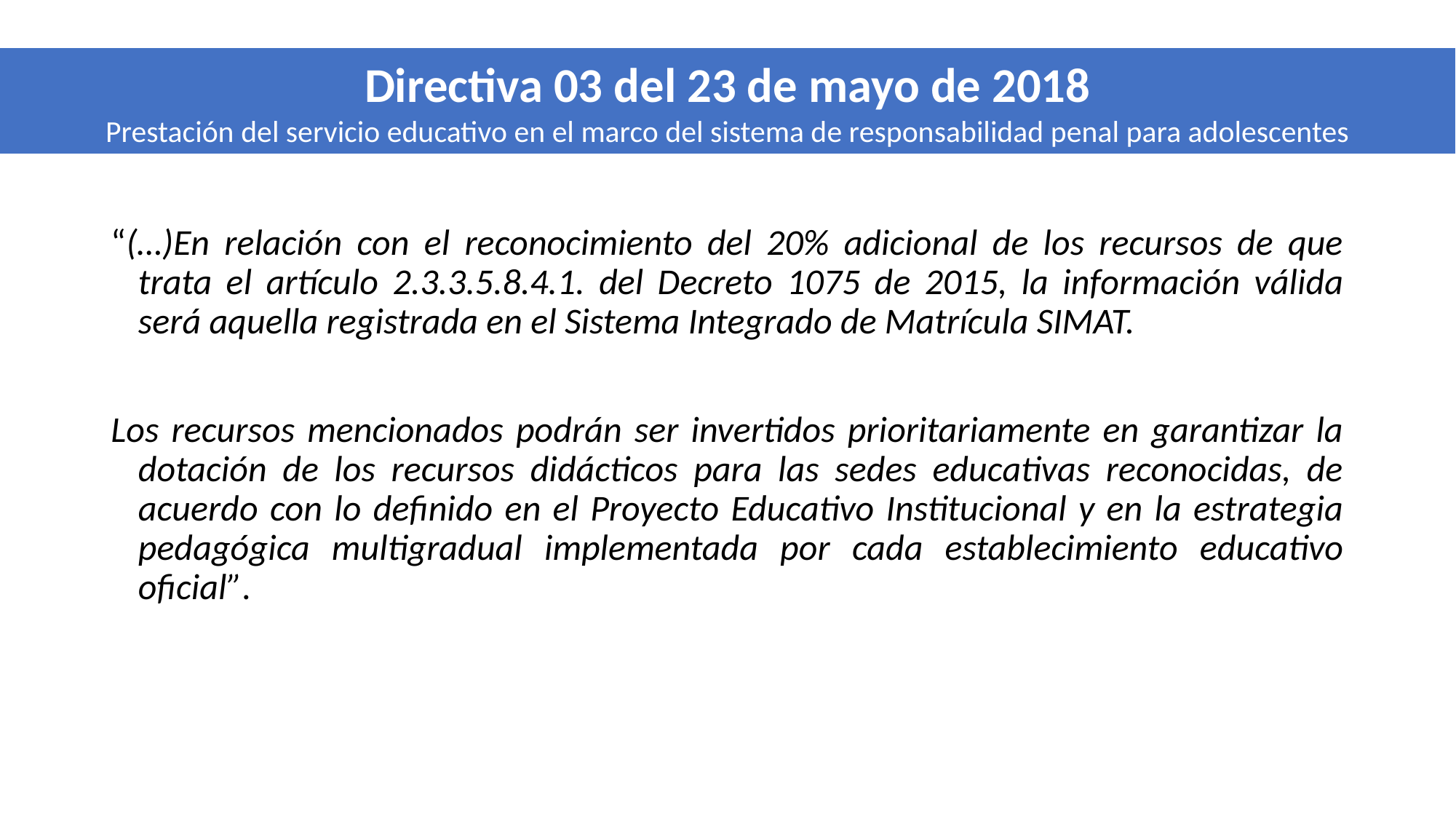

Directiva 03 del 23 de mayo de 2018
Prestación del servicio educativo en el marco del sistema de responsabilidad penal para adolescentes
“(…)En relación con el reconocimiento del 20% adicional de los recursos de que trata el artículo 2.3.3.5.8.4.1. del Decreto 1075 de 2015, la información válida será aquella registrada en el Sistema Integrado de Matrícula SIMAT.

Los recursos mencionados podrán ser invertidos prioritariamente en garantizar la dotación de los recursos didácticos para las sedes educativas reconocidas, de acuerdo con lo definido en el Proyecto Educativo Institucional y en la estrategia pedagógica multigradual implementada por cada establecimiento educativo oficial”.